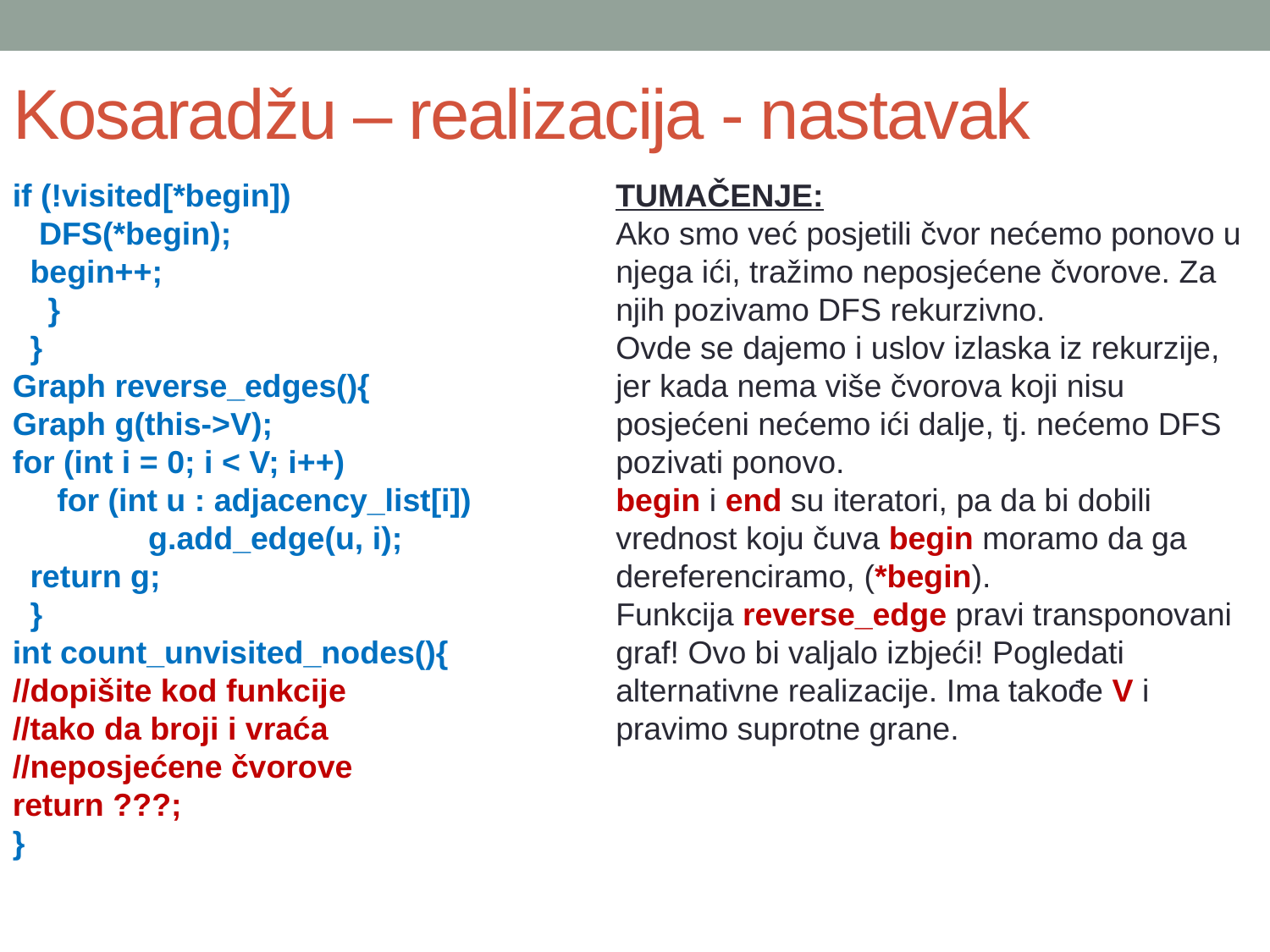

# Kosaradžu – realizacija - nastavak
if (!visited[*begin])
   DFS(*begin);
  begin++;
    }
  }
Graph reverse_edges(){
Graph g(this->V);
for (int i = 0; i < V; i++)
     for (int u : adjacency_list[i])
	 g.add_edge(u, i);
  return g;
  }
int count_unvisited_nodes(){
//dopišite kod funkcije
//tako da broji i vraća
//neposjećene čvorove
return ???;
}

TUMAČENJE:
Ako smo već posjetili čvor nećemo ponovo u njega ići, tražimo neposjećene čvorove. Za njih pozivamo DFS rekurzivno.
Ovde se dajemo i uslov izlaska iz rekurzije, jer kada nema više čvorova koji nisu posjećeni nećemo ići dalje, tj. nećemo DFS pozivati ponovo.
begin i end su iteratori, pa da bi dobili vrednost koju čuva begin moramo da ga dereferenciramo, (*begin).
Funkcija reverse_edge pravi transponovani graf! Ovo bi valjalo izbjeći! Pogledati alternativne realizacije. Ima takođe V i pravimo suprotne grane.